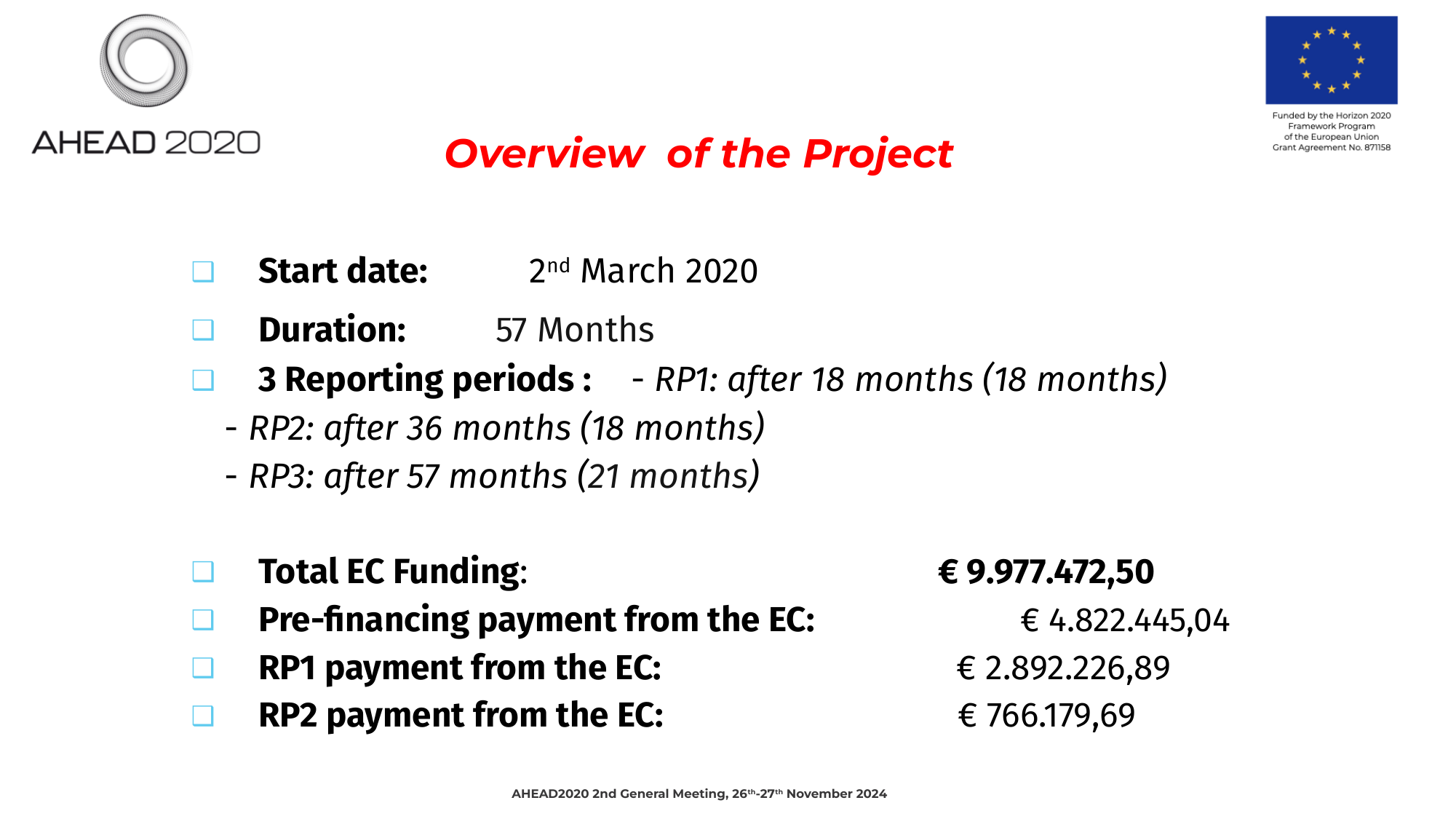

Overview  of the Project

Start date:		     	2nd March 2020
Duration: 		     	57 Months
3 Reporting periods : 	- RP1: after 18 months (18 months)
				- RP2: after 36 months (18 months)
				- RP3: after 57 months (21 months)

Total EC Funding: 	                                             € 9.977.472,50
Pre-financing payment from the EC:                       € 4.822.445,04
RP1 payment from the EC:                                    € 2.892.226,89
RP2 payment from the EC:                                    € 766.179,69
AHEAD2020 2nd General Meeting, 26th-27th November 2024